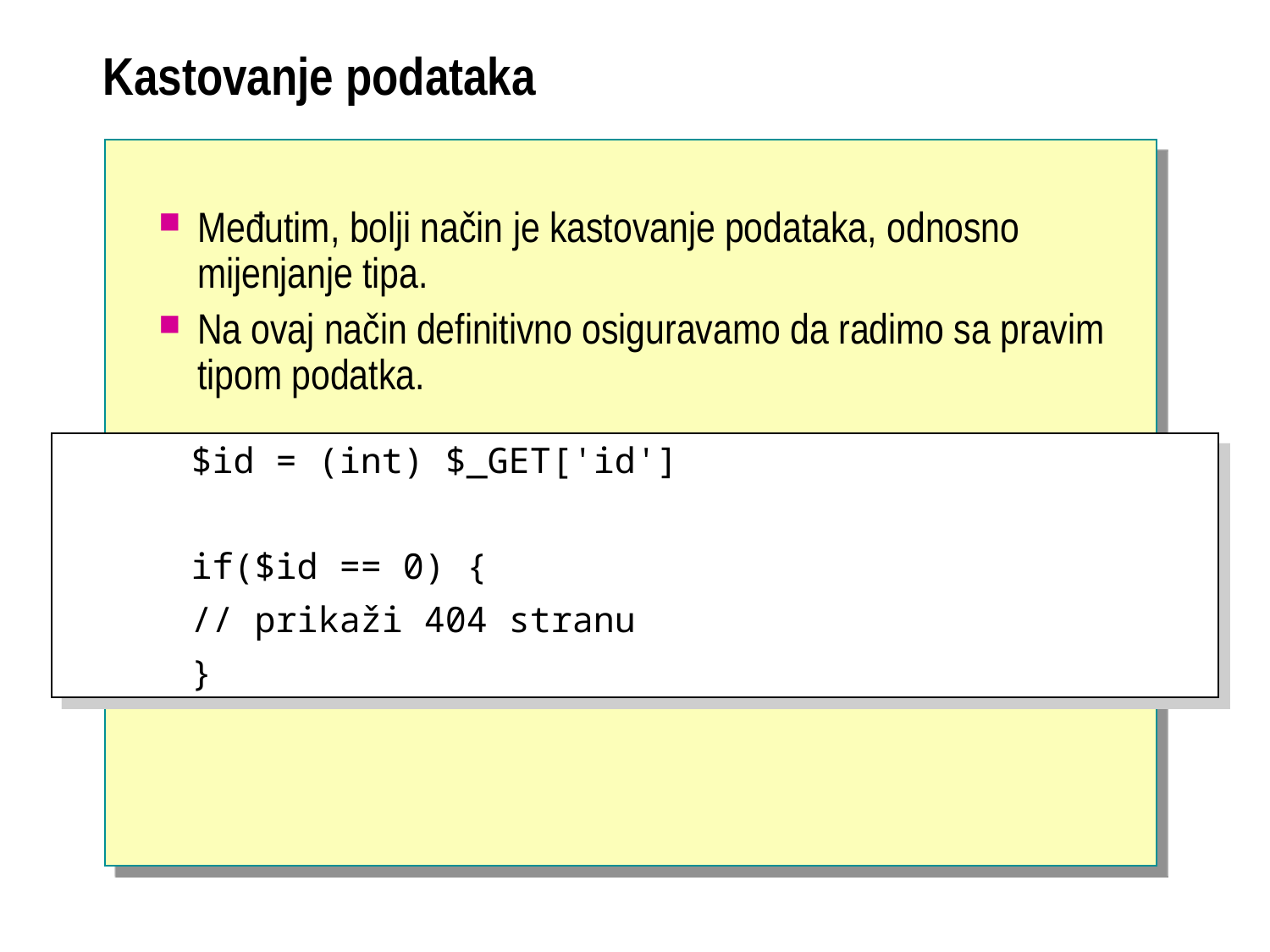

# Kastovanje podataka

Međutim, bolji način je kastovanje podataka, odnosno mijenjanje tipa.
Na ovaj način definitivno osiguravamo da radimo sa pravim tipom podatka.

	$id = (int) $_GET['id']

	if($id == 0) {
    	// prikaži 404 stranu
	}